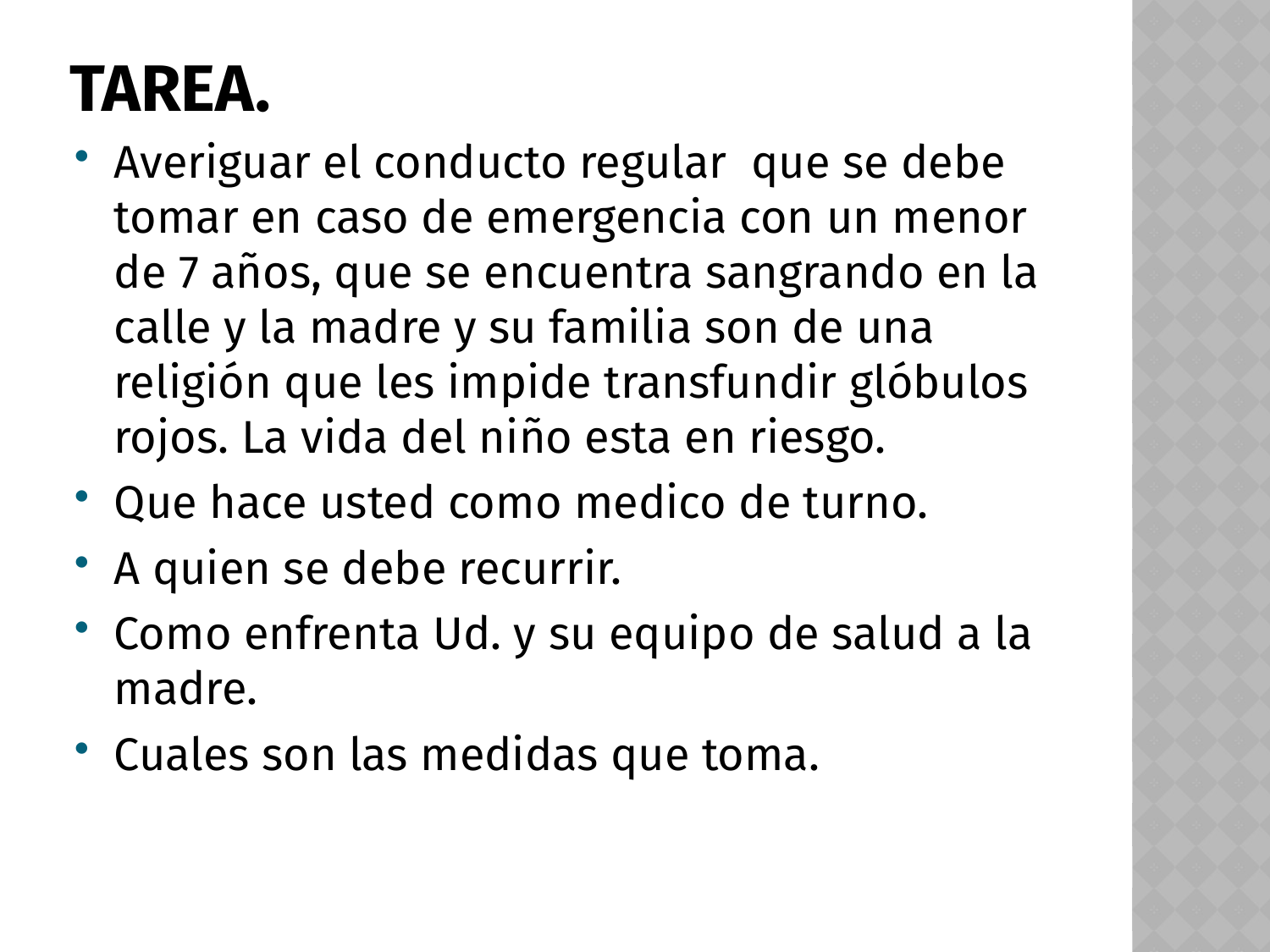

# Tarea.
Averiguar el conducto regular  que se debe tomar en caso de emergencia con un menor de 7 años, que se encuentra sangrando en la calle y la madre y su familia son de una religión que les impide transfundir glóbulos rojos. La vida del niño esta en riesgo.
Que hace usted como medico de turno.
A quien se debe recurrir.
Como enfrenta Ud. y su equipo de salud a la madre.
Cuales son las medidas que toma.